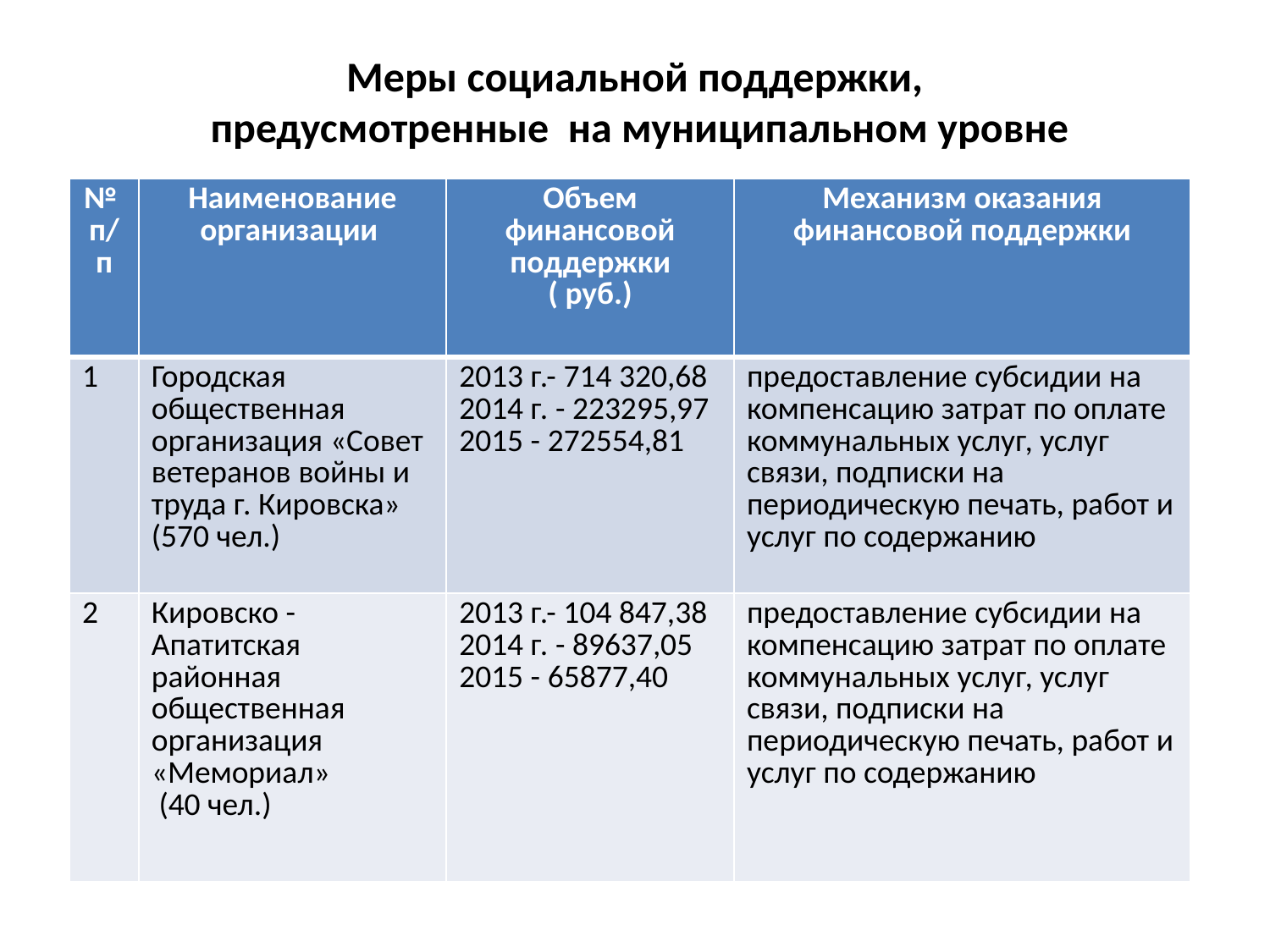

# Меры социальной поддержки, предусмотренные  на муниципальном уровне
| № п/п | Наименование организации | Объем финансовой поддержки ( руб.) | Механизм оказания финансовой поддержки |
| --- | --- | --- | --- |
| 1 | Городская общественная организация «Совет ветеранов войны и труда г. Кировска» (570 чел.) | 2013 г.- 714 320,68 2014 г. - 223295,97 2015 - 272554,81 | предоставление субсидии на компенсацию затрат по оплате коммунальных услуг, услуг связи, подписки на периодическую печать, работ и услуг по содержанию |
| 2 | Кировско -Апатитская районная общественная организация «Мемориал» (40 чел.) | 2013 г.- 104 847,38 2014 г. - 89637,05 2015 - 65877,40 | предоставление субсидии на компенсацию затрат по оплате коммунальных услуг, услуг связи, подписки на периодическую печать, работ и услуг по содержанию |